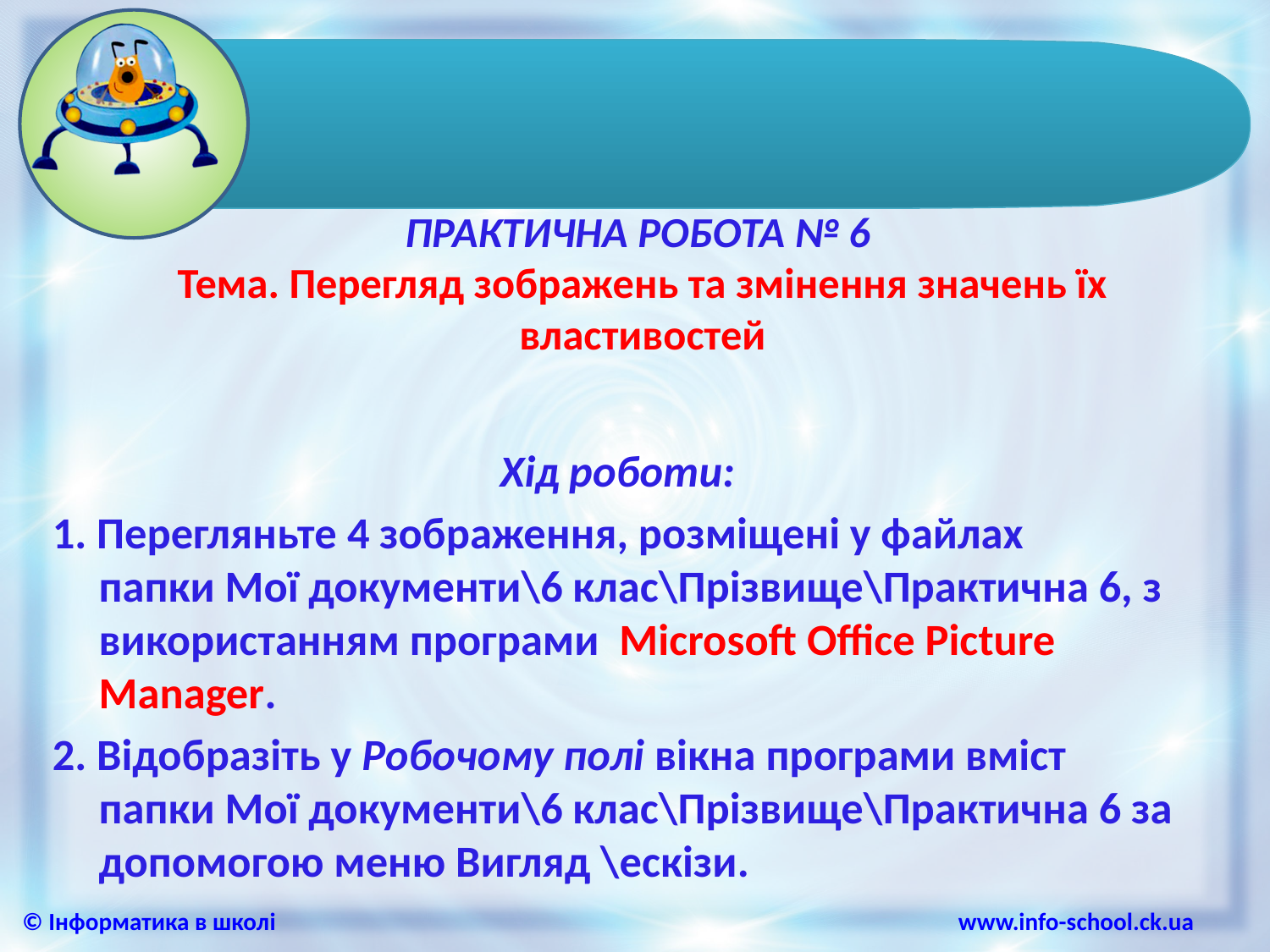

# ПРАКТИЧНА РОБОТА № 6  Тема. Перегляд зображень та змінення значень їх властивостей
                                             Хід роботи:
1. Перегляньте 4 зображення, розміщені у файлах папки Мої документи\6 клас\Прізвище\Практична 6, з використанням програми  Microsoft Office Picture Manager.
2. Відобразіть у Робочому полі вікна програми вміст папки Мої документи\6 клас\Прізвище\Практична 6 за допомогою меню Вигляд \ескізи.